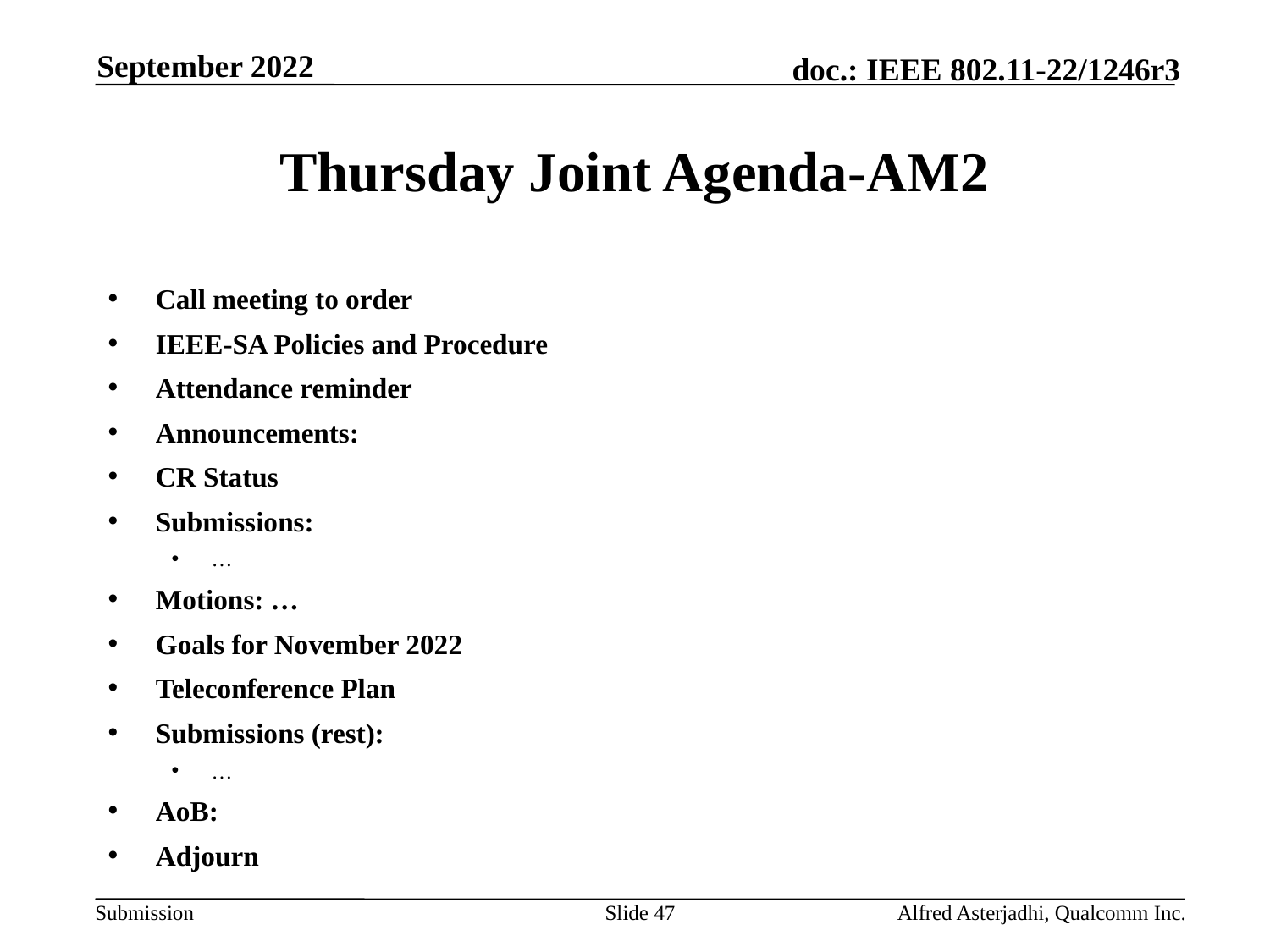

September 2022
# Thursday Joint Agenda-AM2
Call meeting to order
IEEE-SA Policies and Procedure
Attendance reminder
Announcements:
CR Status
Submissions:
…
Motions: …
Goals for November 2022
Teleconference Plan
Submissions (rest):
…
AoB:
Adjourn
Slide 47
Alfred Asterjadhi, Qualcomm Inc.